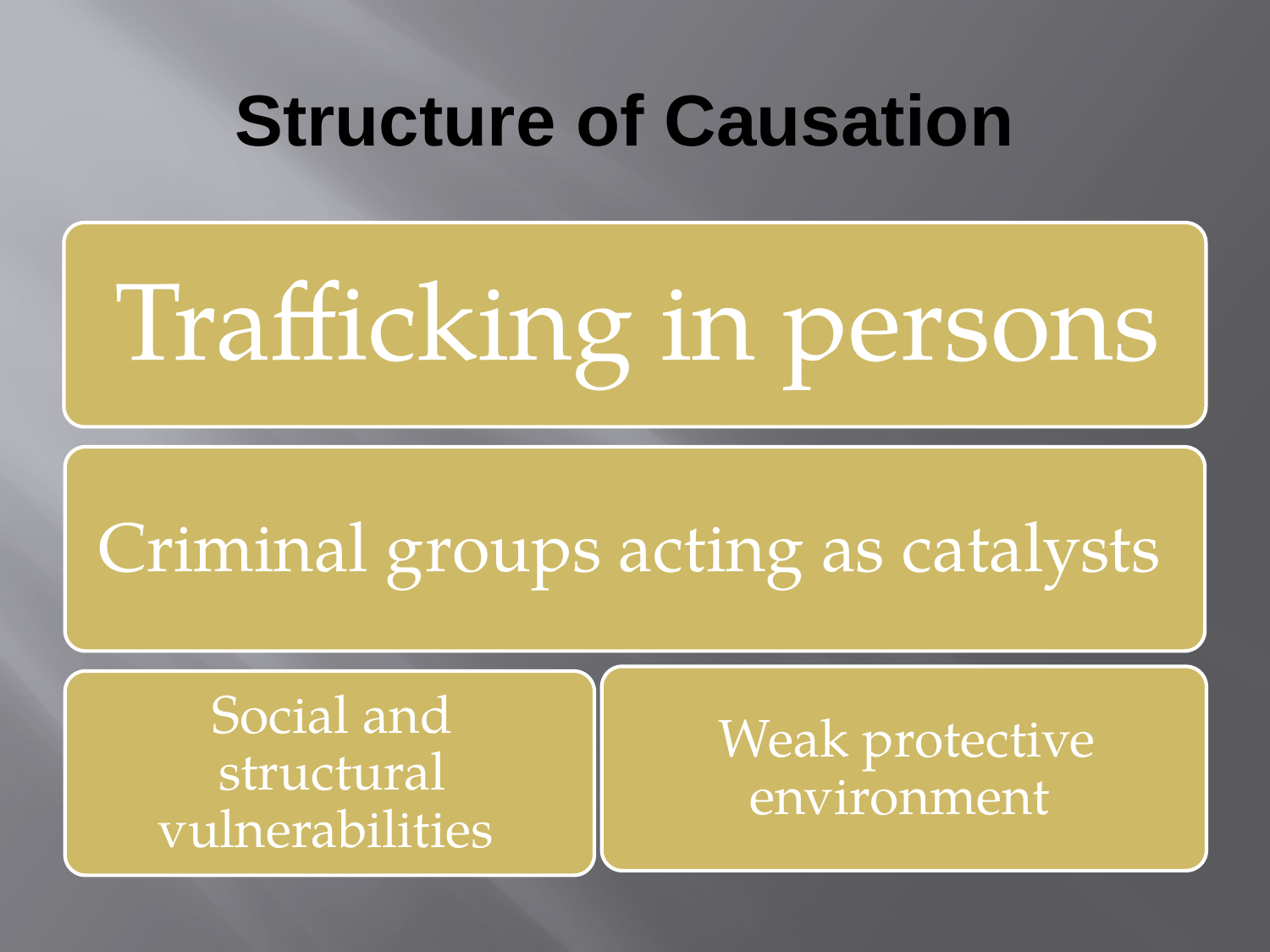

# Structure of Causation
Trafficking in persons
Criminal groups acting as catalysts
Social and structural vulnerabilities
Weak protective environment